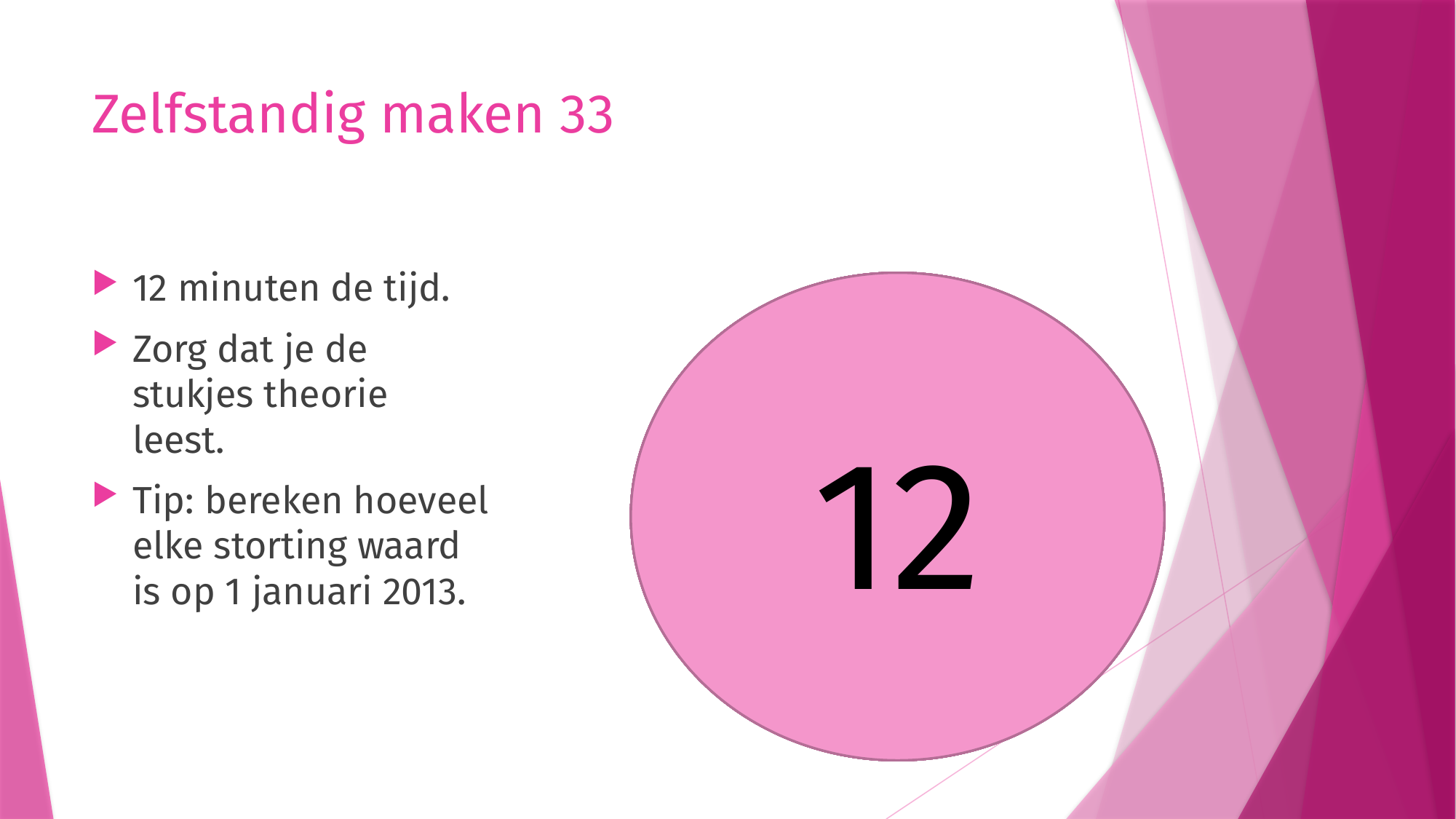

# Zelfstandig maken 33
12 minuten de tijd.
Zorg dat je de stukjes theorie leest.
Tip: bereken hoeveel elke storting waard is op 1 januari 2013.
12
11
10
8
9
5
6
7
4
3
1
2